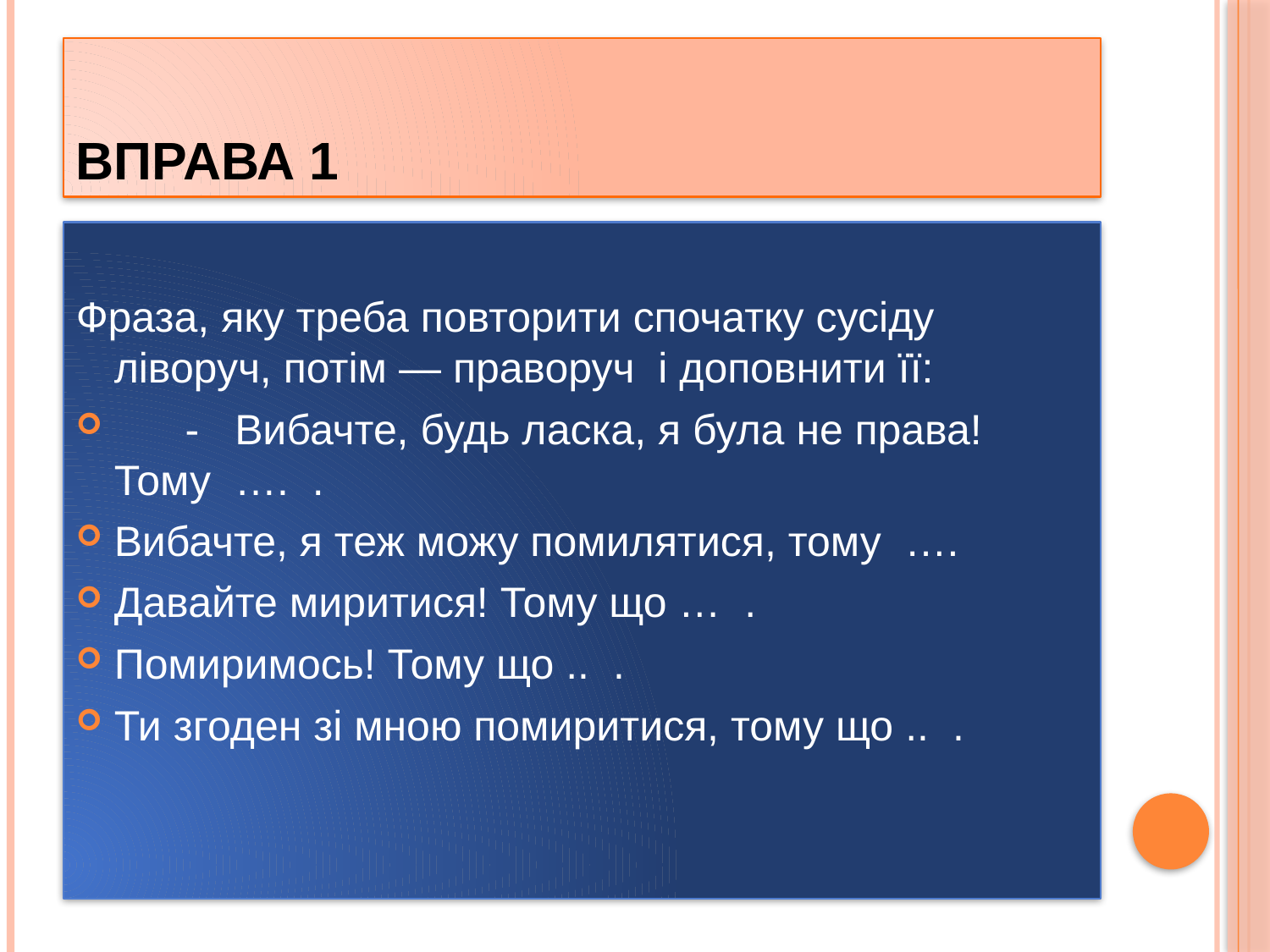

# Вправа 1

Фраза, яку треба повторити спочатку сусіду ліворуч, потім — праворуч  і доповнити її:
      -   Вибачте, будь ласка, я була не права! Тому  ….  .
Вибачте, я теж можу помилятися, тому  ….
Давайте миритися! Тому що …  .
Помиримось! Тому що ..  .
Ти згоден зі мною помиритися, тому що ..  .